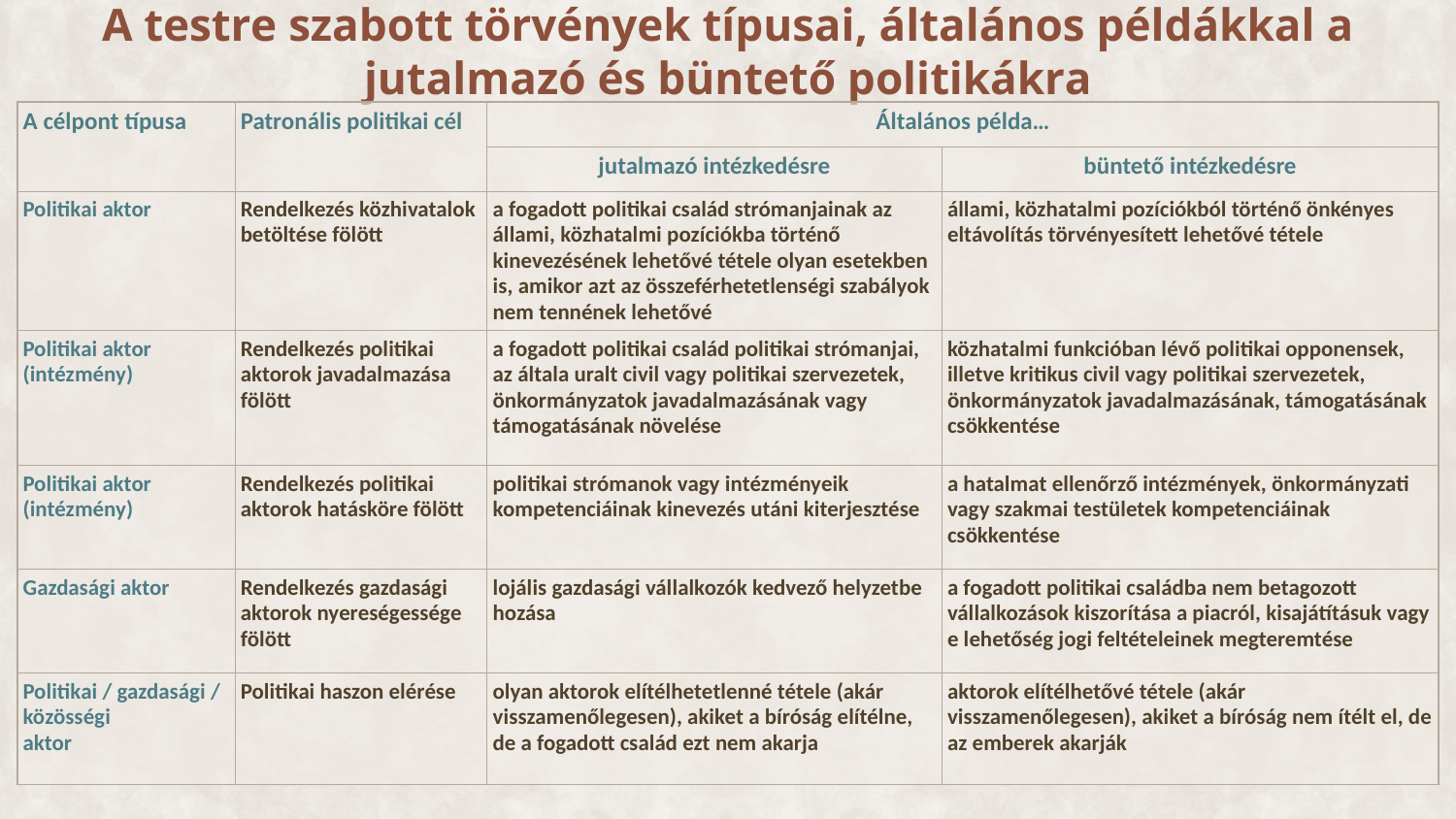

# A testre szabott törvények típusai, általános példákkal a jutalmazó és büntető politikákra
| A célpont típusa | Patronális politikai cél | Általános példa… |  |
| --- | --- | --- | --- |
|  |  | jutalmazó intézkedésre | büntető intézkedésre |
| Politikai aktor | Rendelkezés közhivatalok betöltése fölött | a fogadott politikai család strómanjainak az állami, közhatalmi pozíciókba történő kinevezésének lehetővé tétele olyan esetekben is, amikor azt az összeférhetetlenségi szabályok nem tennének lehetővé | állami, közhatalmi pozíciókból történő önkényes eltávolítás törvényesített lehetővé tétele |
| Politikai aktor (intézmény) | Rendelkezés politikai aktorok javadalmazása fölött | a fogadott politikai család politikai strómanjai, az általa uralt civil vagy politikai szervezetek, önkormányzatok javadalmazásának vagy támogatásának növelése | közhatalmi funkcióban lévő politikai opponensek, illetve kritikus civil vagy politikai szervezetek, önkormányzatok javadalmazásának, támogatásának csökkentése |
| Politikai aktor (intézmény) | Rendelkezés politikai aktorok hatásköre fölött | politikai strómanok vagy intézményeik kompetenciáinak kinevezés utáni kiterjesztése | a hatalmat ellenőrző intézmények, önkormányzati vagy szakmai testületek kompetenciáinak csökkentése |
| Gazdasági aktor | Rendelkezés gazdasági aktorok nyereségessége fölött | lojális gazdasági vállalkozók kedvező helyzetbe hozása | a fogadott politikai családba nem betagozott vállalkozások kiszorítása a piacról, kisajátításuk vagy e lehetőség jogi feltételeinek megteremtése |
| Politikai / gazdasági / közösségi aktor | Politikai haszon elérése | olyan aktorok elítélhetetlenné tétele (akár visszamenőlegesen), akiket a bíróság elítélne, de a fogadott család ezt nem akarja | aktorok elítélhetővé tétele (akár visszamenőlegesen), akiket a bíróság nem ítélt el, de az emberek akarják |